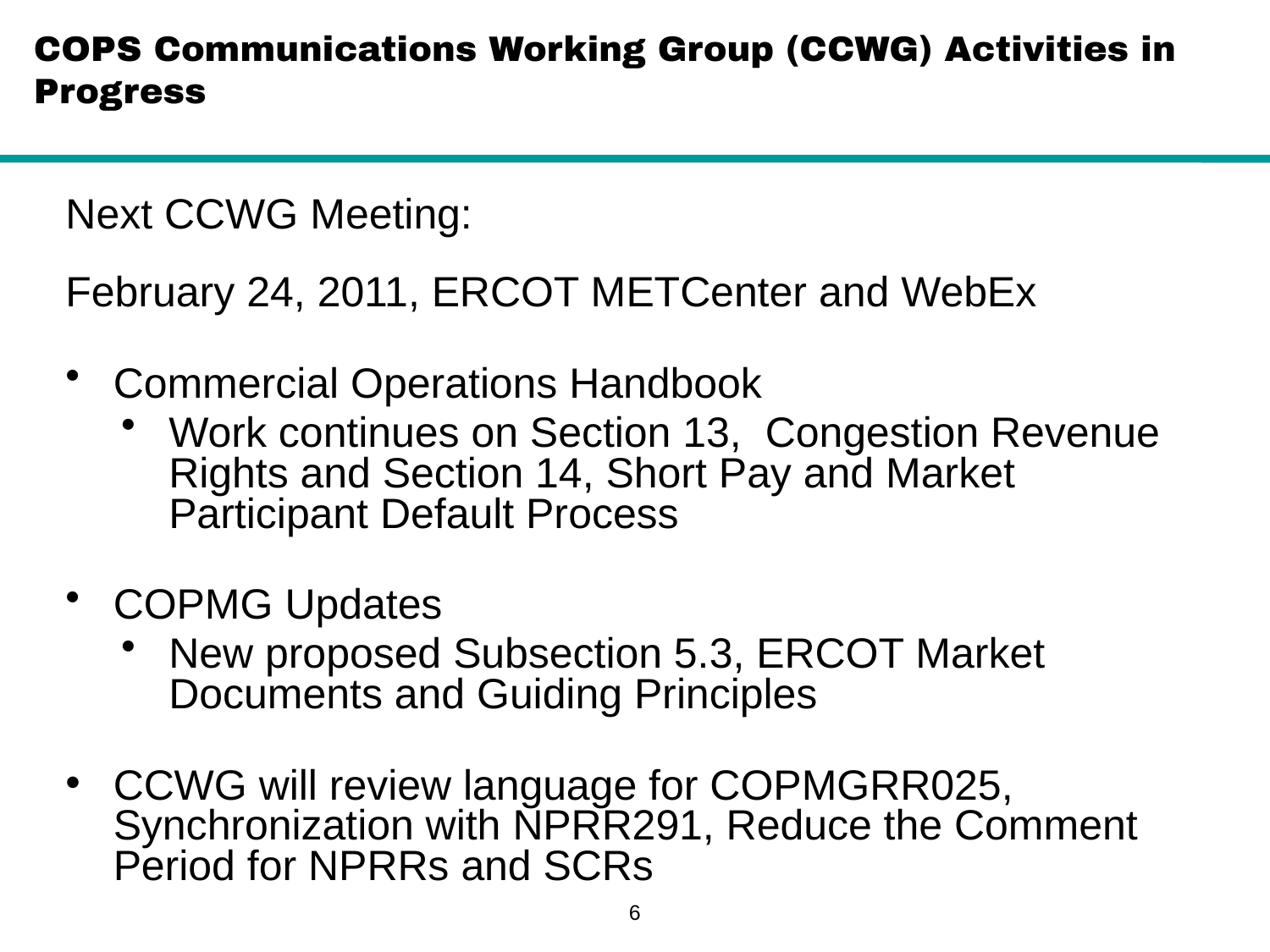

COPS Communications Working Group (CCWG) Activities in Progress
Next CCWG Meeting:

February 24, 2011, ERCOT METCenter and WebEx

Commercial Operations Handbook
Work continues on Section 13,  Congestion Revenue Rights and Section 14, Short Pay and Market Participant Default Process

COPMG Updates
New proposed Subsection 5.3, ERCOT Market Documents and Guiding Principles

CCWG will review language for COPMGRR025, Synchronization with NPRR291, Reduce the Comment Period for NPRRs and SCRs

6